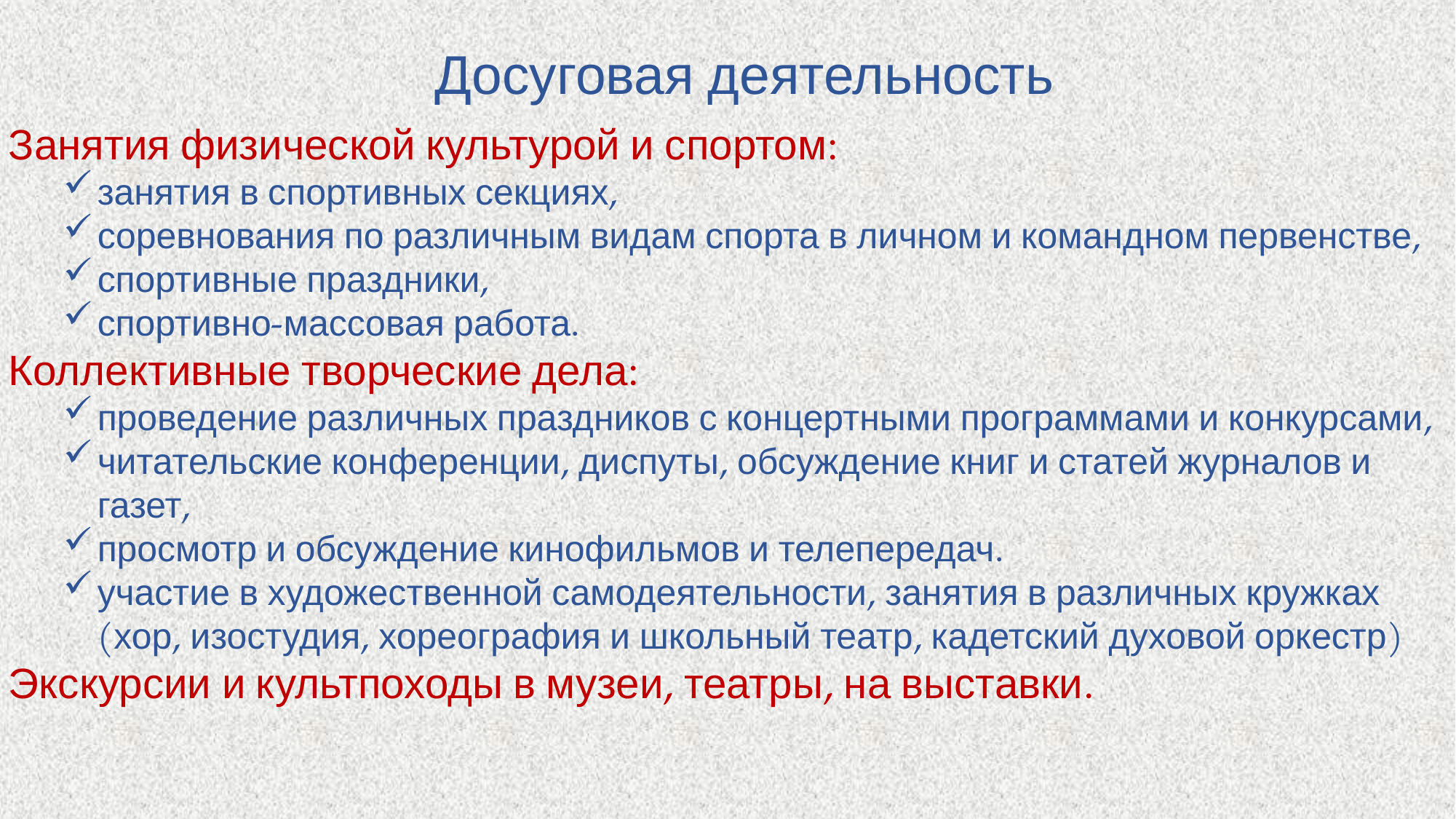

Досуговая деятельность
Занятия физической культурой и спортом:
занятия в спортивных секциях,
соревнования по различным видам спорта в личном и командном первенстве,
спортивные праздники,
спортивно-массовая работа.
Коллективные творческие дела:
проведение различных праздников с концертными программами и конкурсами,
читательские конференции, диспуты, обсуждение книг и статей журналов и газет,
просмотр и обсуждение кинофильмов и телепередач.
участие в художественной самодеятельности, занятия в различных кружках (хор, изостудия, хореография и школьный театр, кадетский духовой оркестр)
Экскурсии и культпоходы в музеи, театры, на выставки.